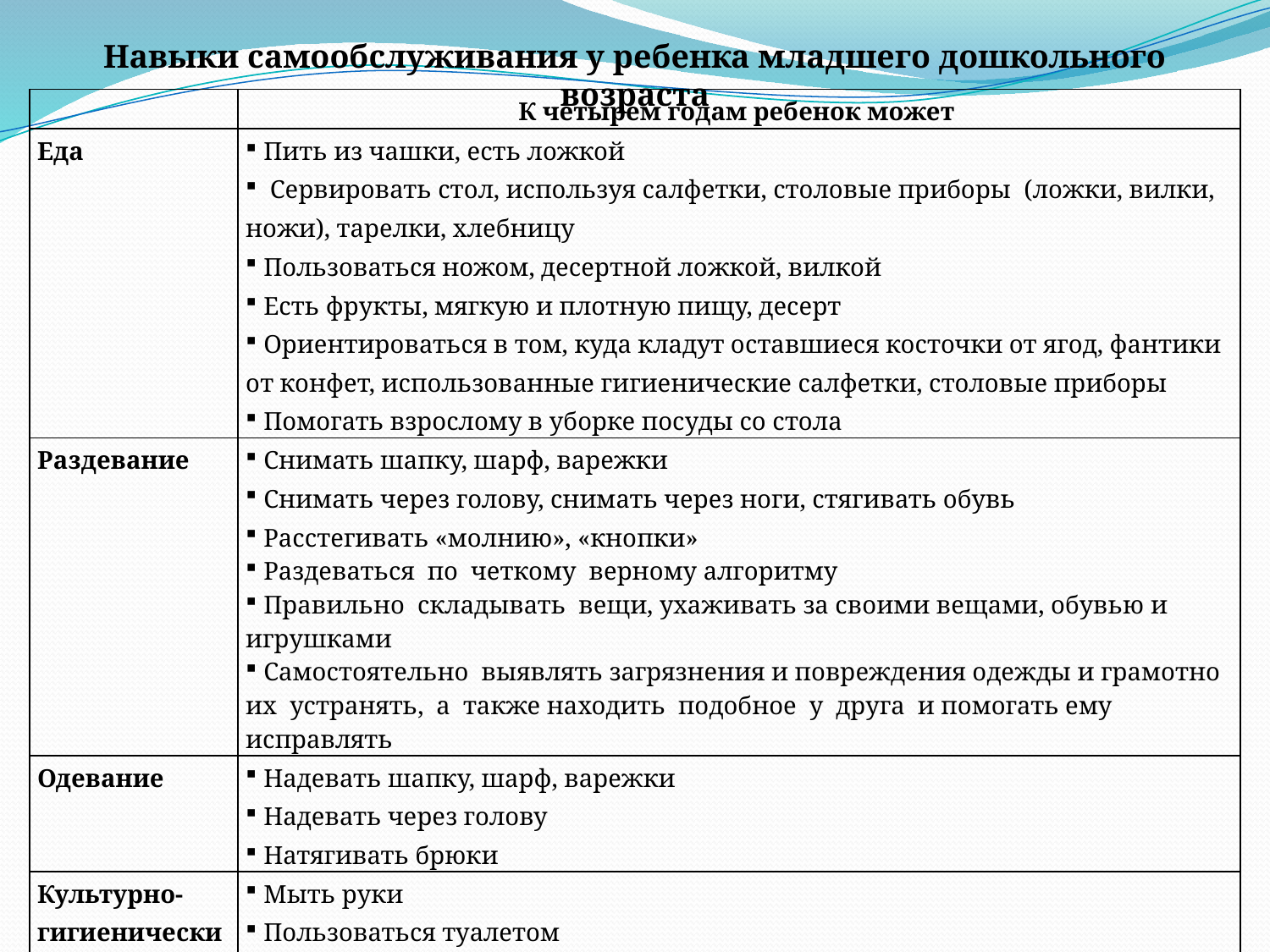

Навыки самообслуживания у ребенка младшего дошкольного возраста
|  | К четырем годам ребенок может |
| --- | --- |
| Еда | Пить из чашки, есть ложкой Сервировать стол, используя салфетки, столовые приборы (ложки, вилки, ножи), тарелки, хлебницу Пользоваться ножом, десертной ложкой, вилкой Есть фрукты, мягкую и плотную пищу, десерт Ориентироваться в том, куда кладут оставшиеся косточки от ягод, фантики от конфет, использованные гигиенические салфетки, столовые приборы Помогать взрослому в уборке посуды со стола |
| Раздевание | Снимать шапку, шарф, варежки Снимать через голову, снимать через ноги, стягивать обувь Расстегивать «молнию», «кнопки» Раздеваться по четкому верному алгоритму Правильно складывать вещи, ухаживать за своими вещами, обувью и игрушками Самостоятельно выявлять загрязнения и повреждения одежды и грамотно их устранять, а также находить подобное у друга и помогать ему исправлять |
| Одевание | Надевать шапку, шарф, варежки Надевать через голову Натягивать брюки |
| Культурно-гигиенические навыки | Мыть руки Пользоваться туалетом Умываться Чистить зубы Полоскать рот после еды |